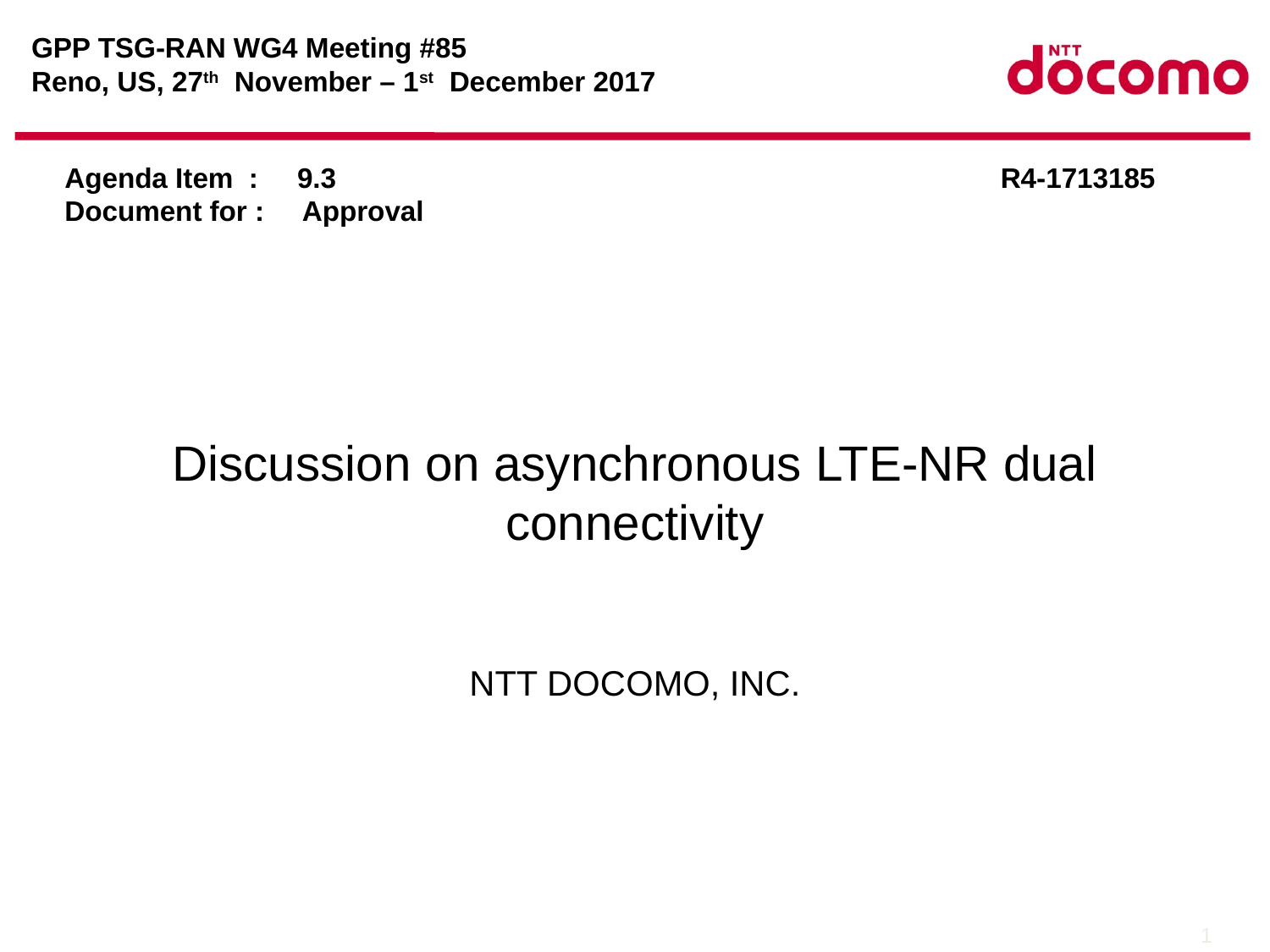

GPP TSG-RAN WG4 Meeting #85
Reno, US, 27th  November – 1st  December 2017

Agenda Item  :     9.3					      R4-1713185    Document for :     Approval
# Discussion on asynchronous LTE-NR dual connectivity
NTT DOCOMO, INC.